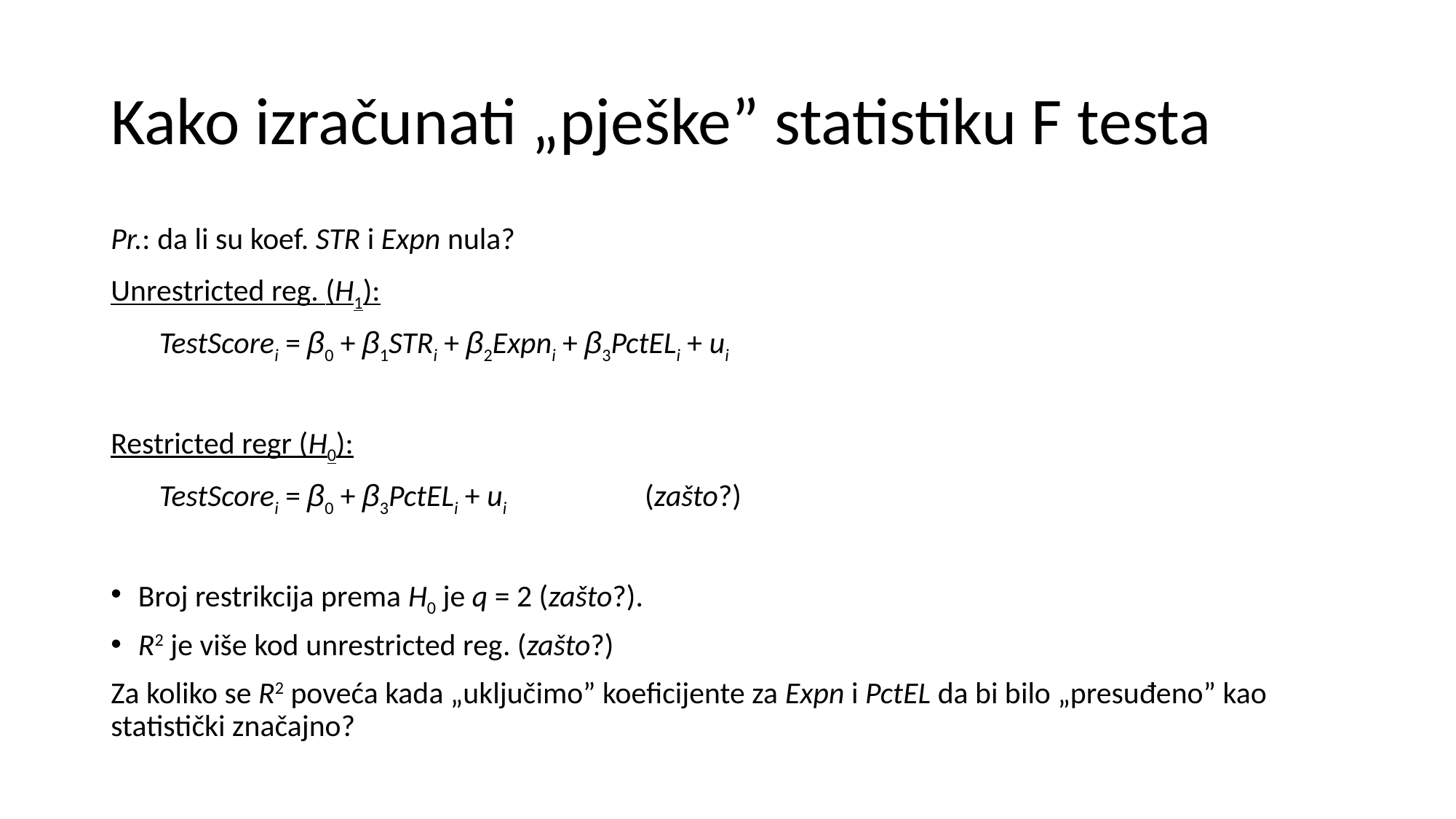

# Kako izračunati „pješke” statistiku F testa
Pr.: da li su koef. STR i Expn nula?
Unrestricted reg. (H1):
       TestScorei = β0 + β1STRi + β2Expni + β3PctELi + ui

Restricted regr (H0):
       TestScorei = β0 + β3PctELi + ui                    (zašto?)

Broj restrikcija prema H0 je q = 2 (zašto?).
R2 je više kod unrestricted reg. (zašto?)
Za koliko se R2 poveća kada „uključimo” koeficijente za Expn i PctEL da bi bilo „presuđeno” kao statistički značajno?